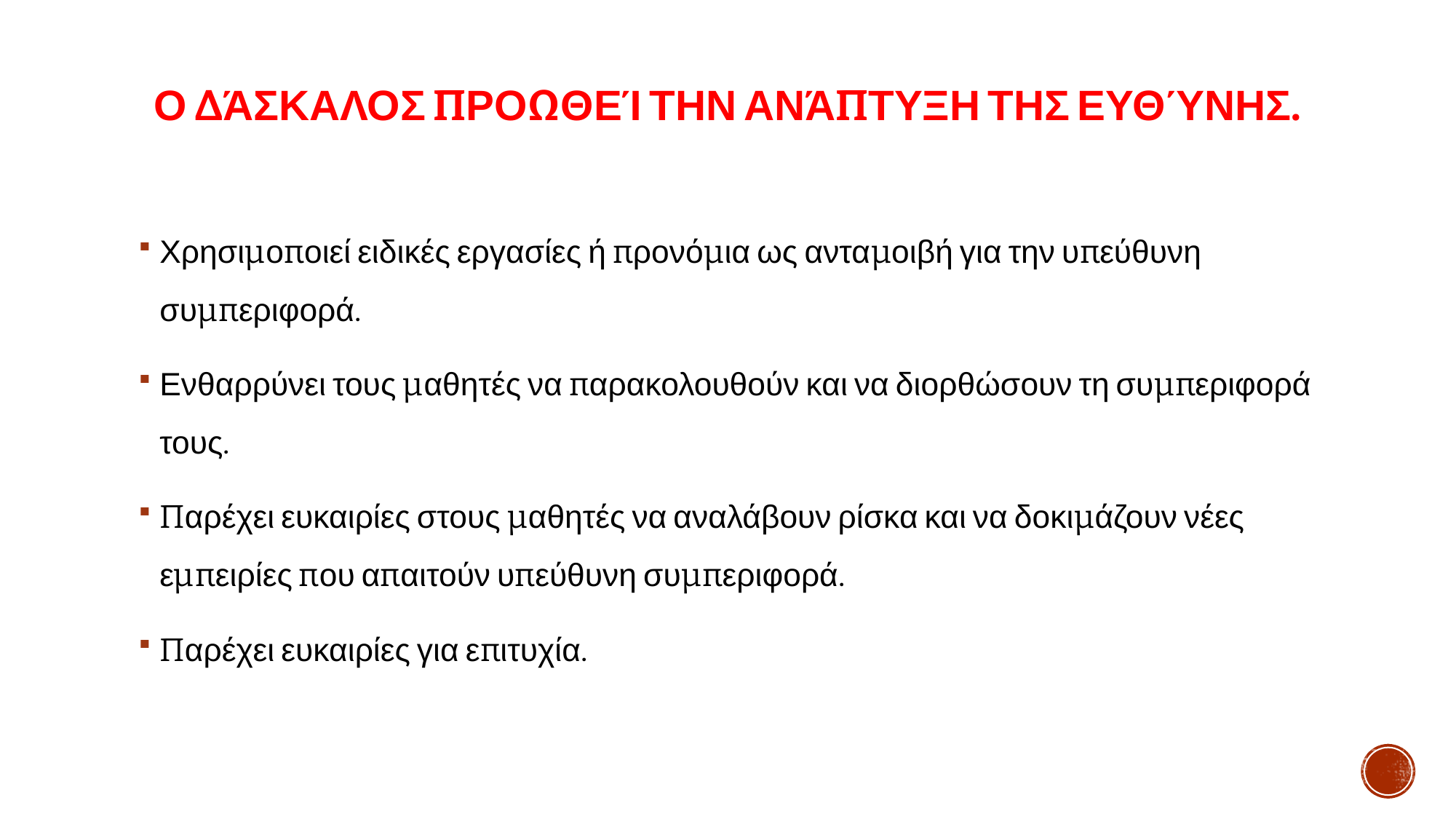

# Ο δάσκαλος προωθεί την ανάπτυξη της ευθύνης.
Χρησιμοποιεί ειδικές εργασίες ή προνόμια ως ανταμοιβή για την υπεύθυνη συμπεριφορά.
Ενθαρρύνει τους μαθητές να παρακολουθούν και να διορθώσουν τη συμπεριφορά τους.
Παρέχει ευκαιρίες στους μαθητές να αναλάβουν ρίσκα και να δοκιμάζουν νέες εμπειρίες που απαιτούν υπεύθυνη συμπεριφορά.
Παρέχει ευκαιρίες για επιτυχία.